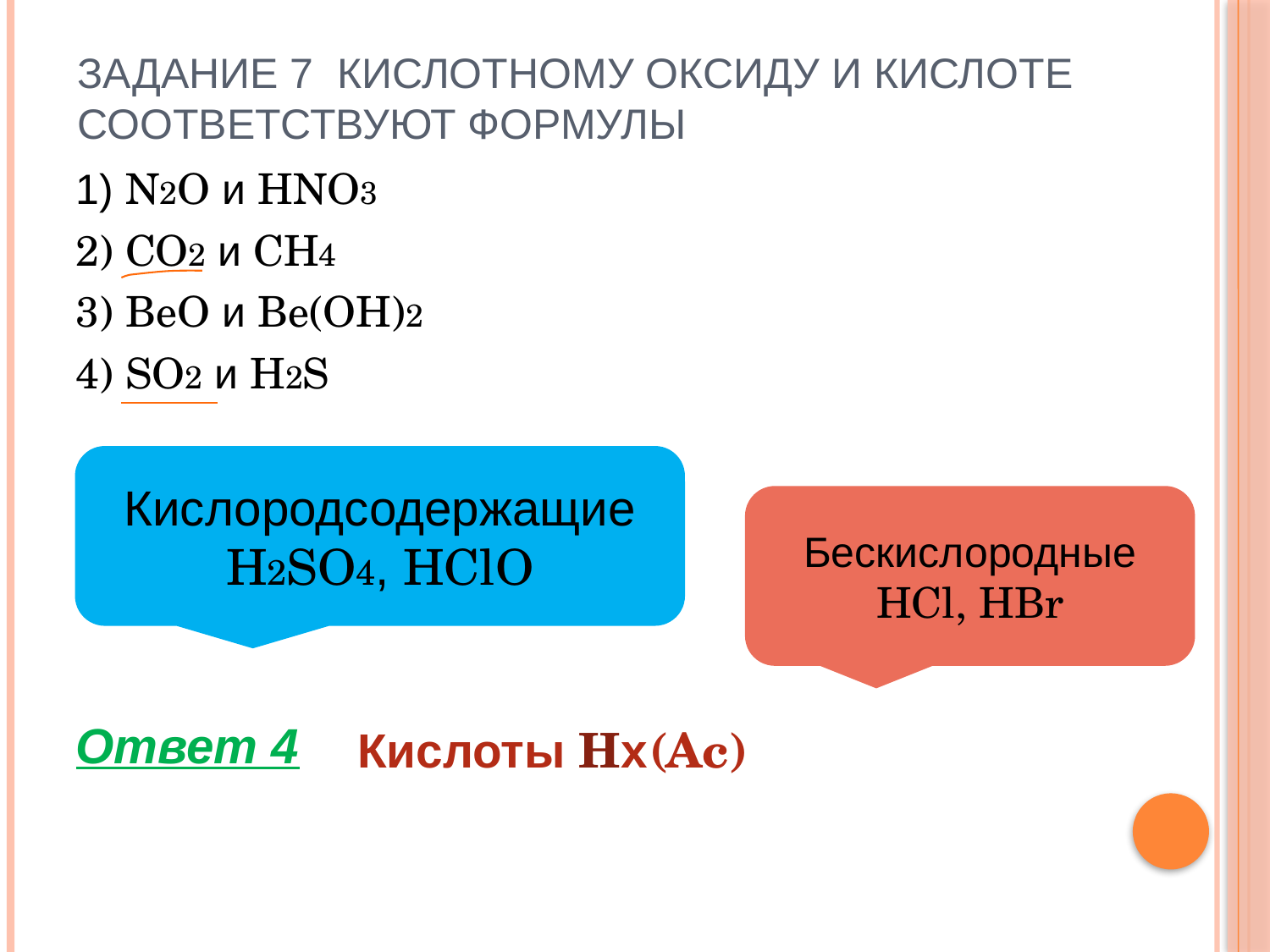

# Задание 7  Кислотному оксиду и кислоте соответствуют формулы
1) N2O и HNO3
2) CO2 и CH4
3) BeO и Be(OH)2
4) SO2 и H2S

Ответ 4

Кислоты Hx(Ac)

Кислородсодержащие
H2SO4, HClO
Бескислородные
HCl, HBr